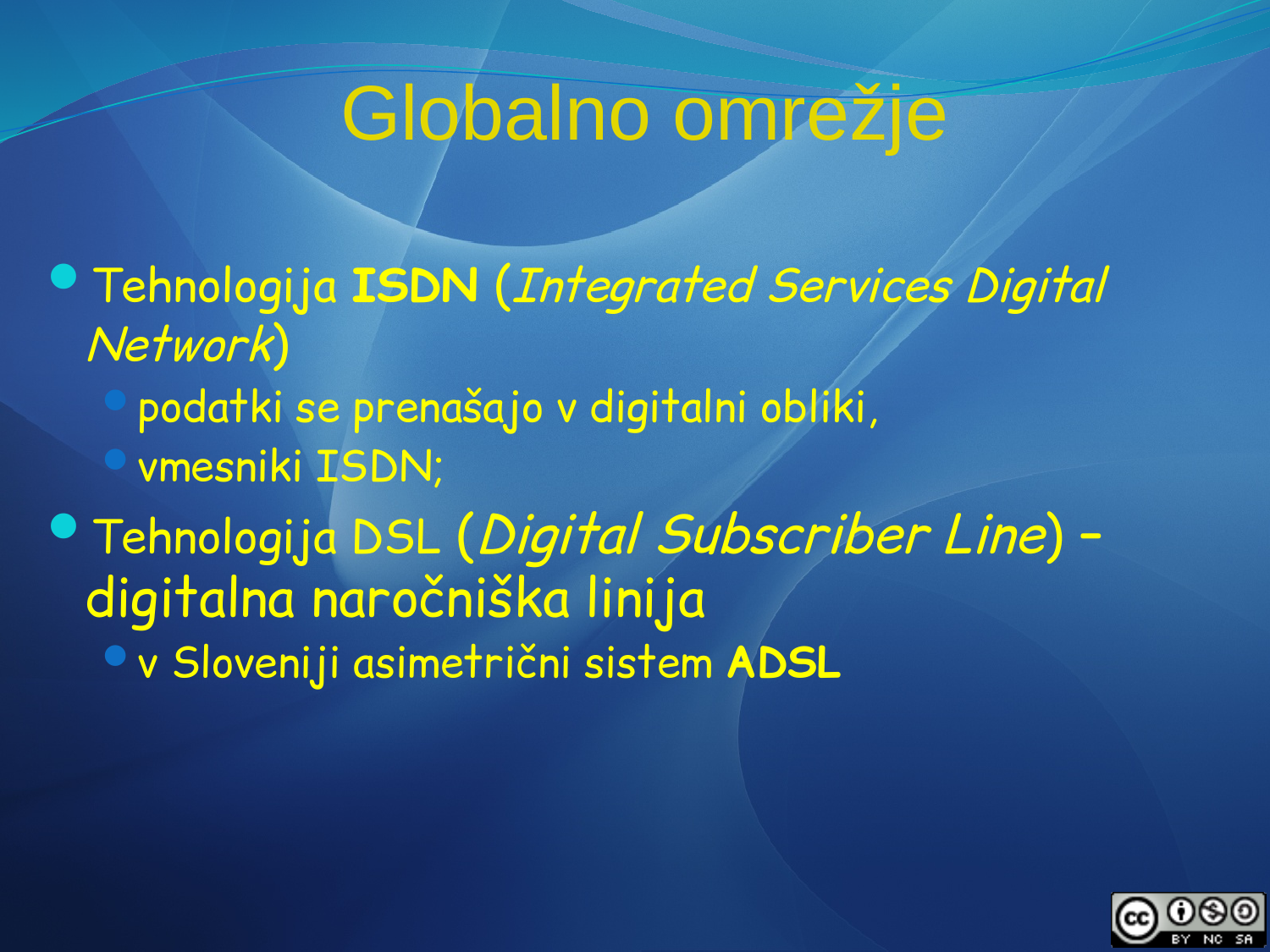

Globalno omrežje
Tehnologija ISDN (Integrated Services Digital Network)
podatki se prenašajo v digitalni obliki,
vmesniki ISDN;
Tehnologija DSL (Digital Subscriber Line) – digitalna naročniška linija
v Sloveniji asimetrični sistem ADSL